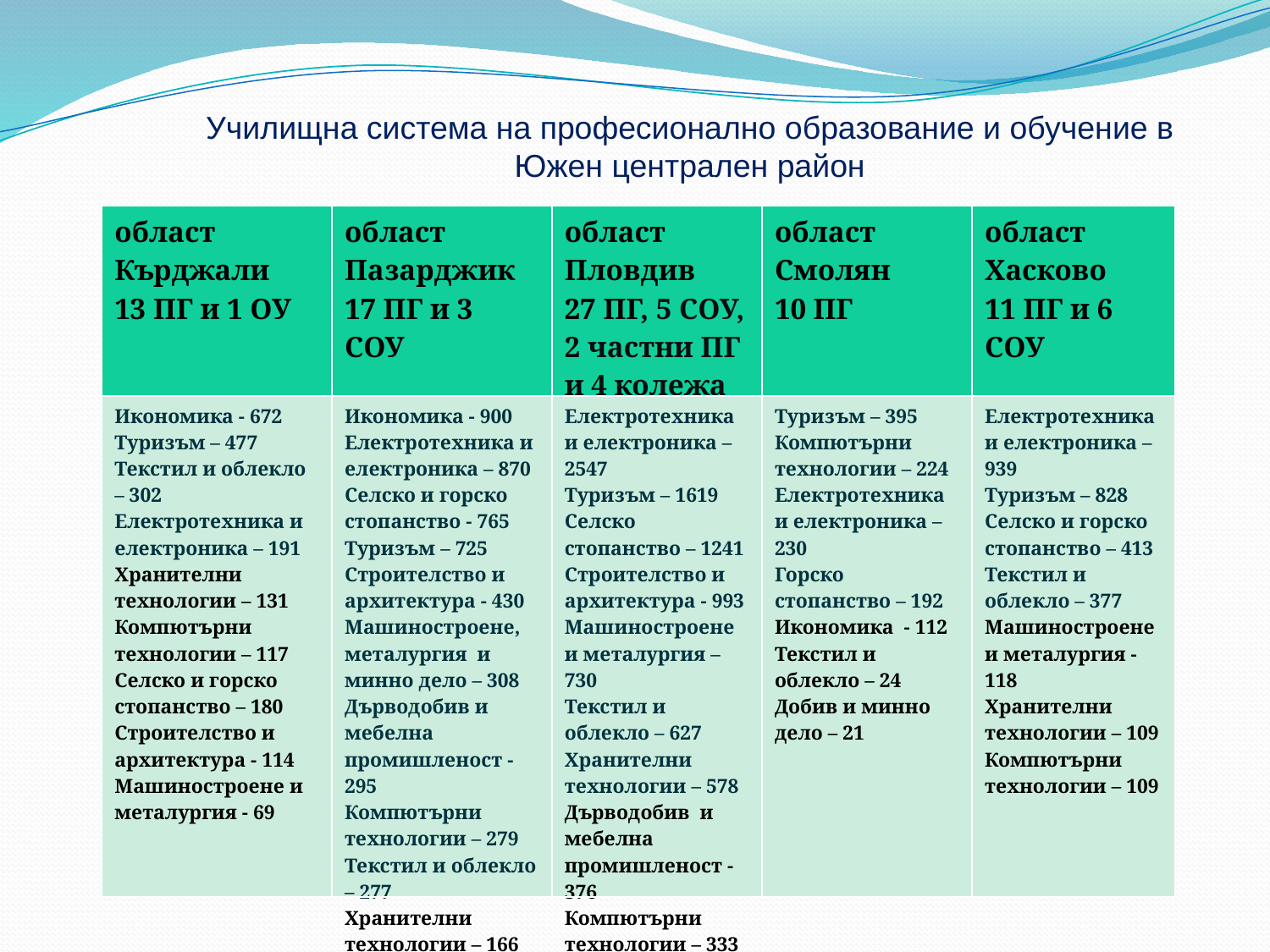

Училищна система на професионално образование и обучение в Южен централен район
| област Кърджали 13 ПГ и 1 ОУ | област Пазарджик 17 ПГ и 3 СОУ | област Пловдив 27 ПГ, 5 СОУ, 2 частни ПГ и 4 колежа | област Смолян 10 ПГ | област Хасково 11 ПГ и 6 СОУ |
| --- | --- | --- | --- | --- |
| Икономика - 672 Туризъм – 477 Текстил и облекло – 302 Електротехника и електроника – 191 Хранителни технологии – 131 Компютърни технологии – 117 Селско и горско стопанство – 180 Строителство и архитектура - 114 Машиностроене и металургия - 69 | Икономика - 900 Електротехника и електроника – 870 Селско и горско стопанство - 765 Туризъм – 725 Строителство и архитектура - 430 Машиностроене, металургия и минно дело – 308 Дърводобив и мебелна промишленост - 295 Компютърни технологии – 279 Текстил и облекло – 277 Хранителни технологии – 166 | Електротехника и електроника – 2547 Туризъм – 1619 Селско стопанство – 1241 Строителство и архитектура - 993 Машиностроене и металургия – 730 Текстил и облекло – 627 Хранителни технологии – 578 Дърводобив и мебелна промишленост - 376 Компютърни технологии – 333 | Туризъм – 395 Компютърни технологии – 224 Електротехника и електроника – 230 Горско стопанство – 192 Икономика - 112 Текстил и облекло – 24 Добив и минно дело – 21 | Електротехника и електроника – 939 Туризъм – 828 Селско и горско стопанство – 413 Текстил и облекло – 377 Машиностроене и металургия - 118 Хранителни технологии – 109 Компютърни технологии – 109 |